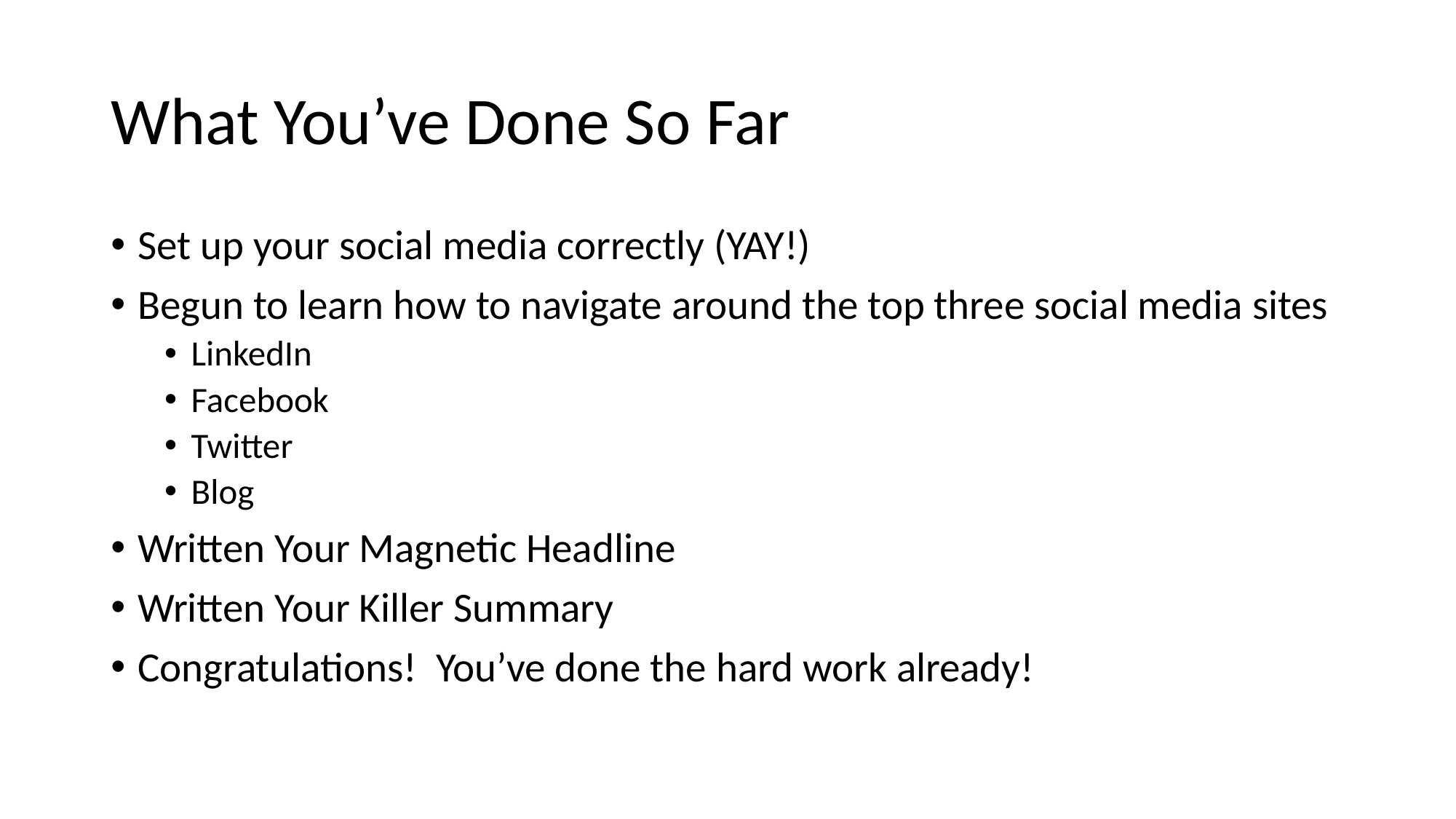

# What You’ve Done So Far
Set up your social media correctly (YAY!)
Begun to learn how to navigate around the top three social media sites
LinkedIn
Facebook
Twitter
Blog
Written Your Magnetic Headline
Written Your Killer Summary
Congratulations!  You’ve done the hard work already!